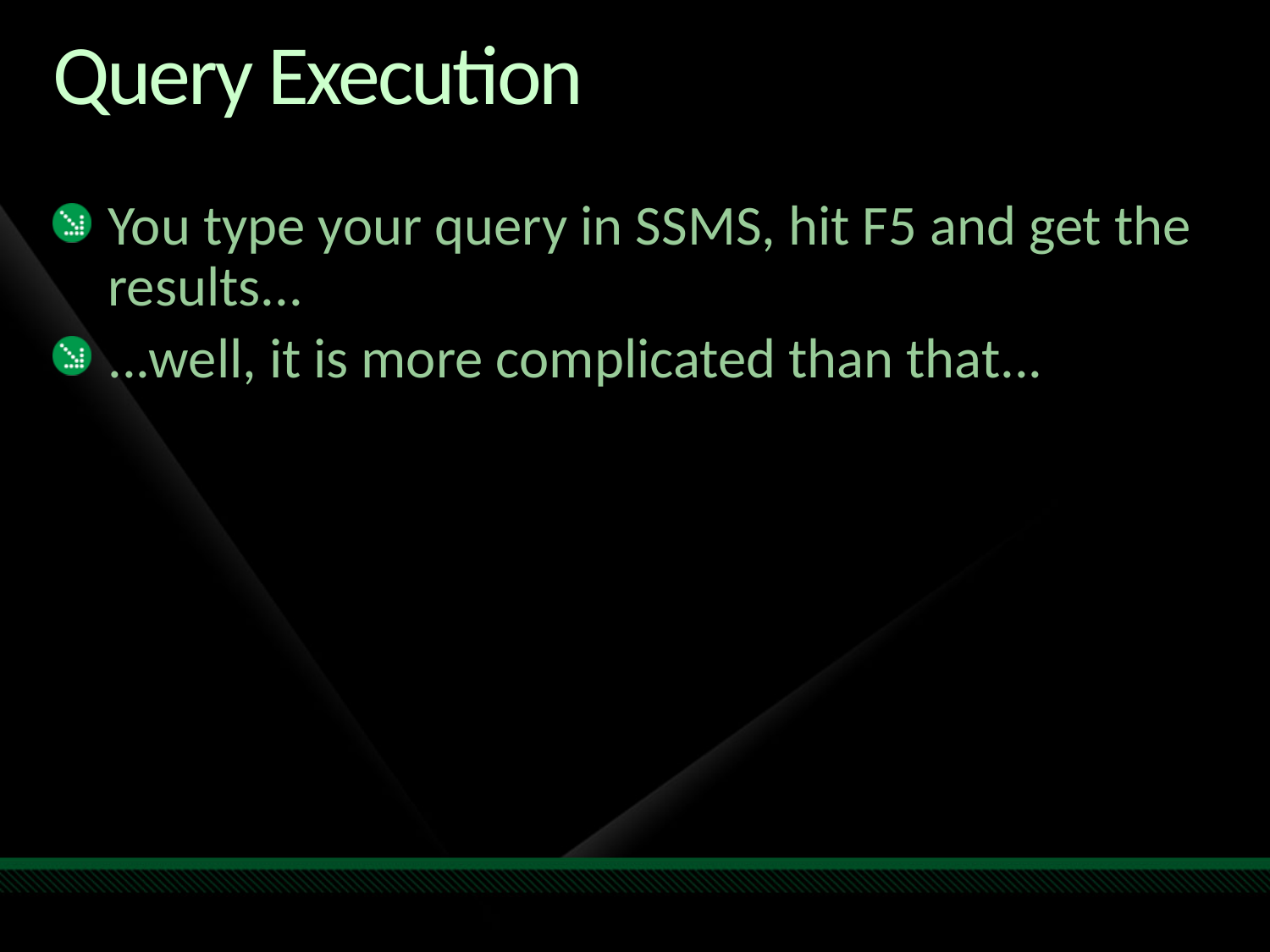

# Query Execution
You type your query in SSMS, hit F5 and get the results...
...well, it is more complicated than that...